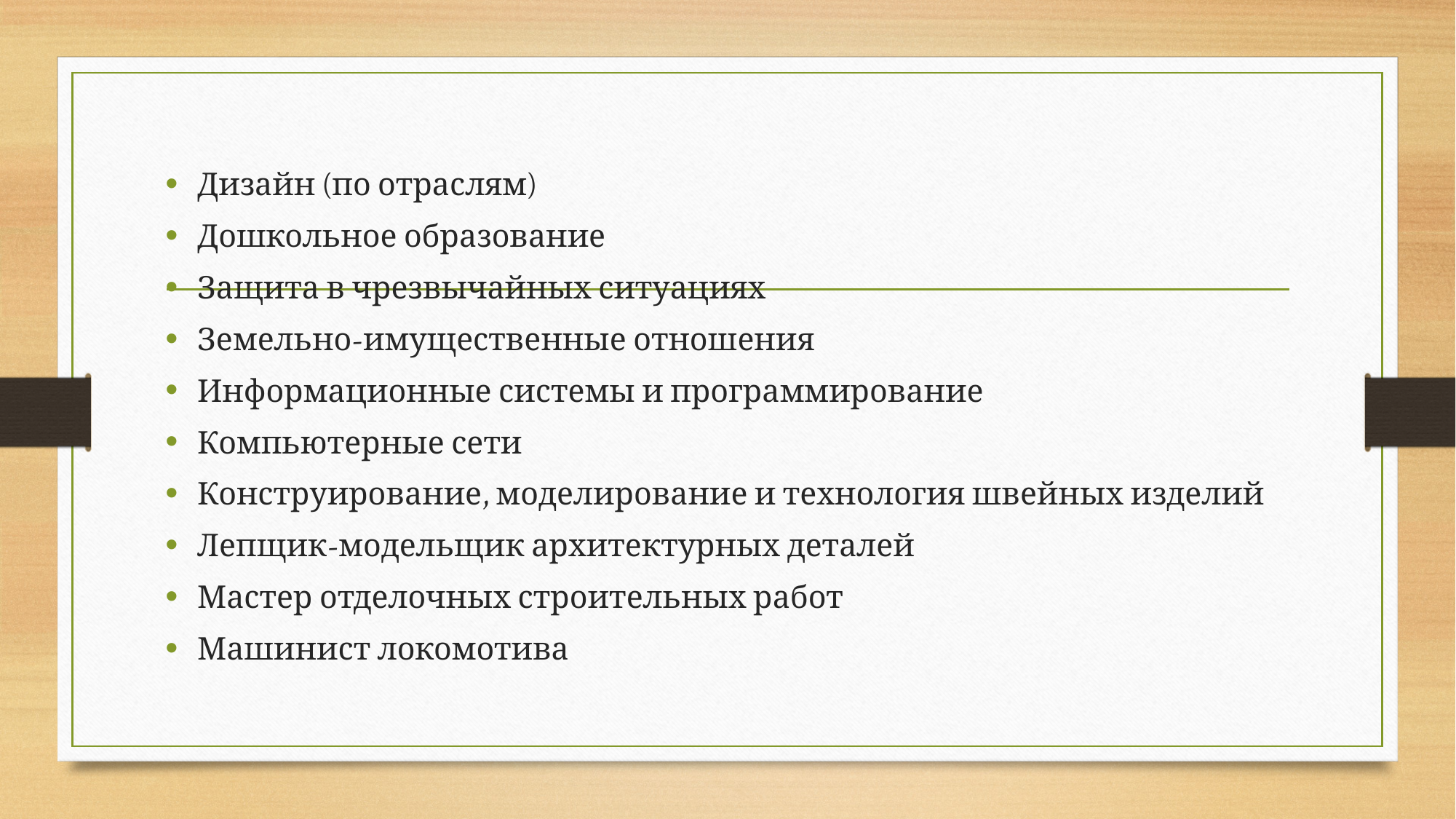

#
Дизайн (по отраслям)
Дошкольное образование
Защита в чрезвычайных ситуациях
Земельно-имущественные отношения
Информационные системы и программирование
Компьютерные сети
Конструирование, моделирование и технология швейных изделий
Лепщик-модельщик архитектурных деталей
Мастер отделочных строительных работ
Машинист локомотива